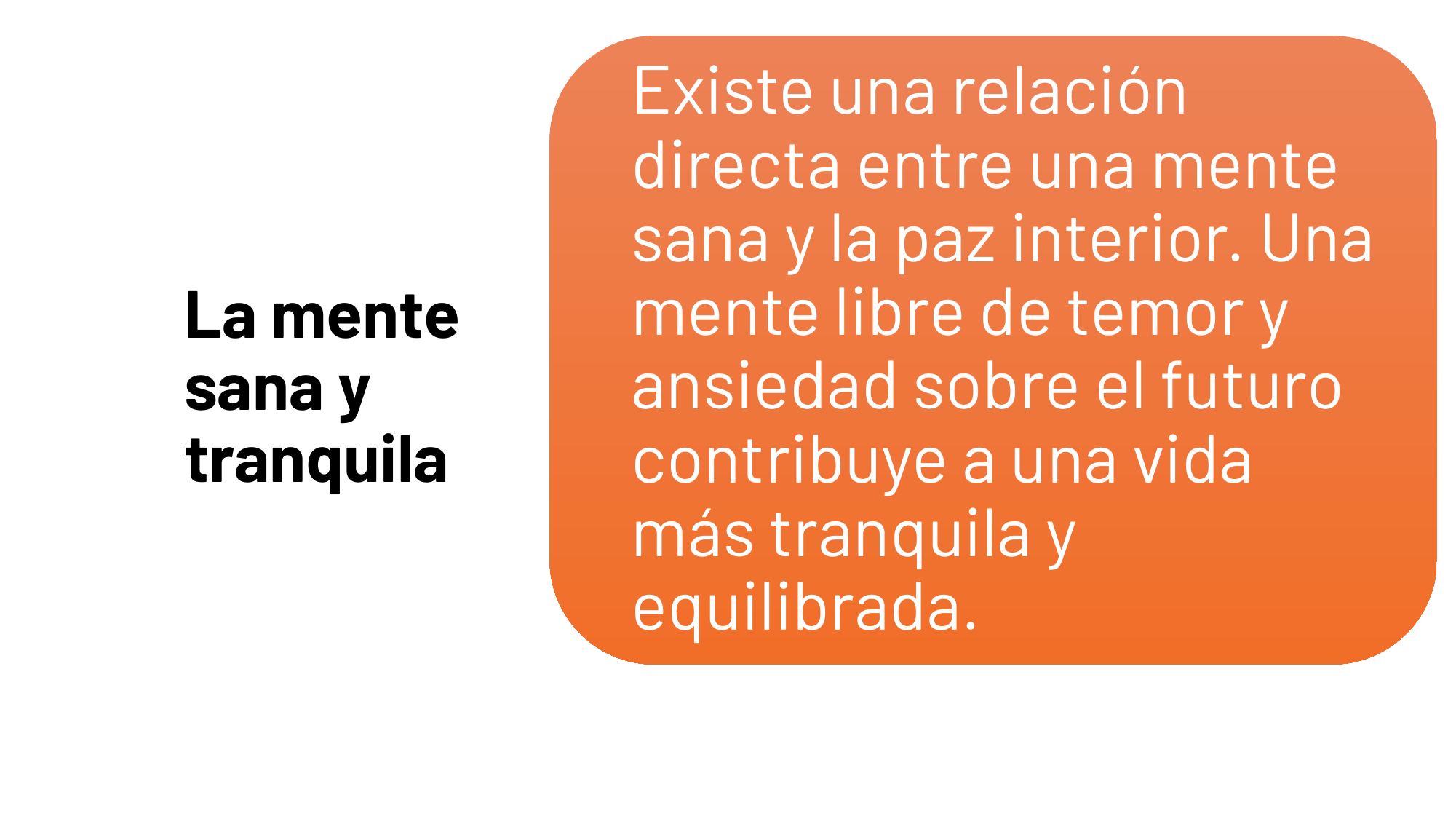

Existe una relación directa entre una mente sana y la paz interior. Una mente libre de temor y ansiedad sobre el futuro contribuye a una vida más tranquila y equilibrada.
# La mente sana y tranquila